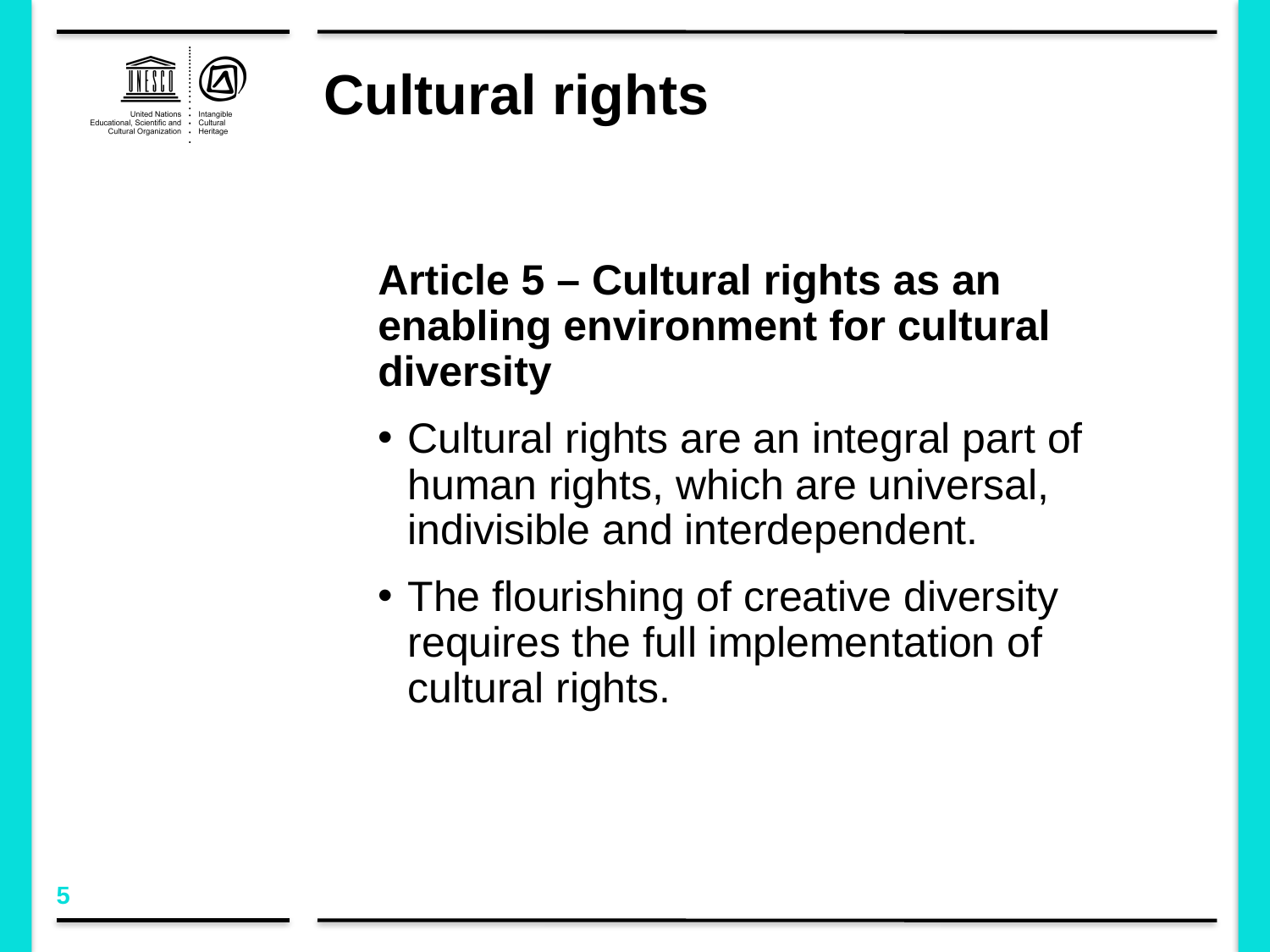

Cultural rights
Article 5 – Cultural rights as an enabling environment for cultural diversity
Cultural rights are an integral part of human rights, which are universal, indivisible and interdependent.
The flourishing of creative diversity requires the full implementation of cultural rights.